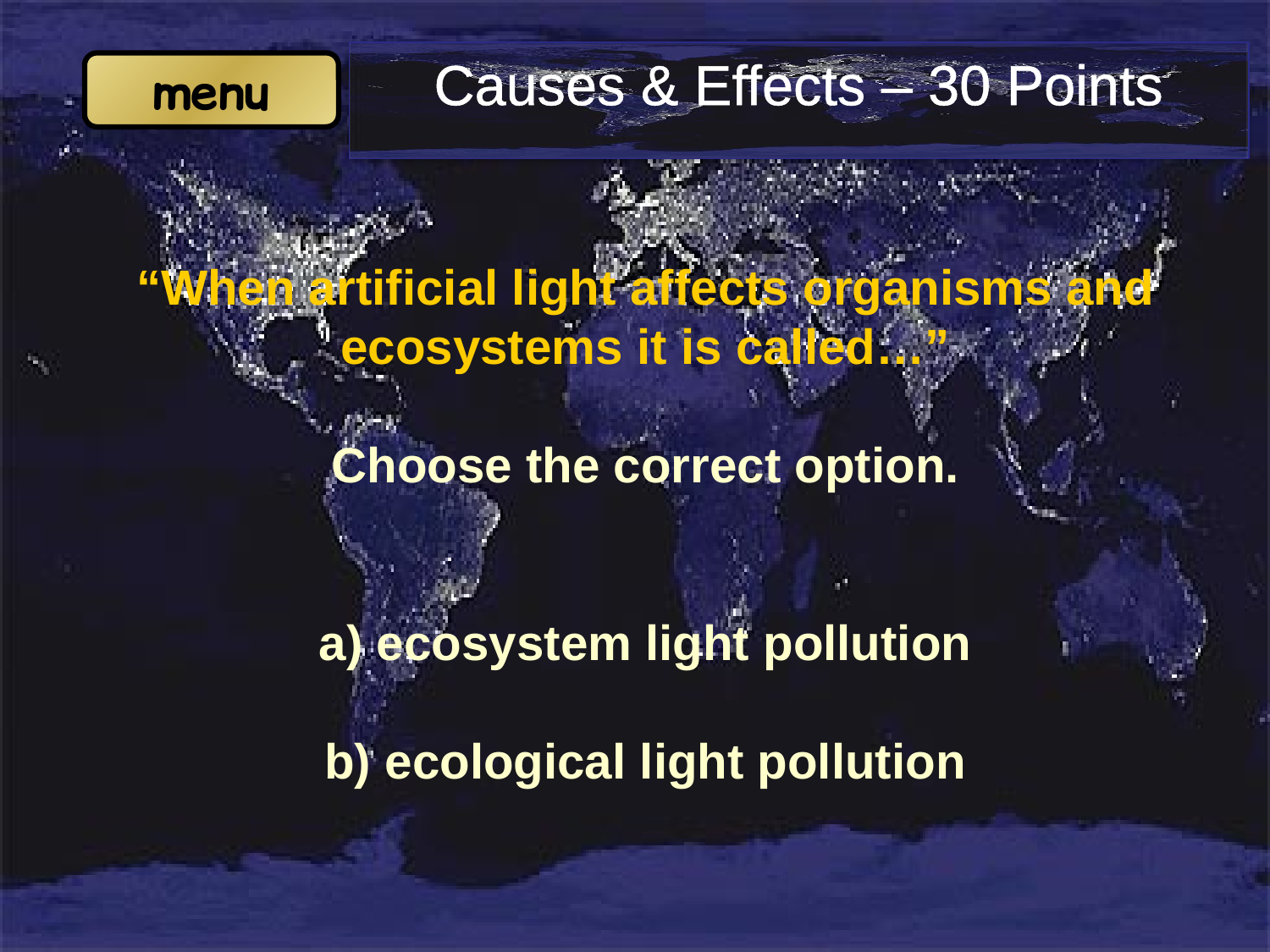

# Causes & Effects – 30 Points

“When artificial light affects organisms and ecosystems it is called…”

Choose the correct option.

a) ecosystem light pollution

b) ecological light pollution